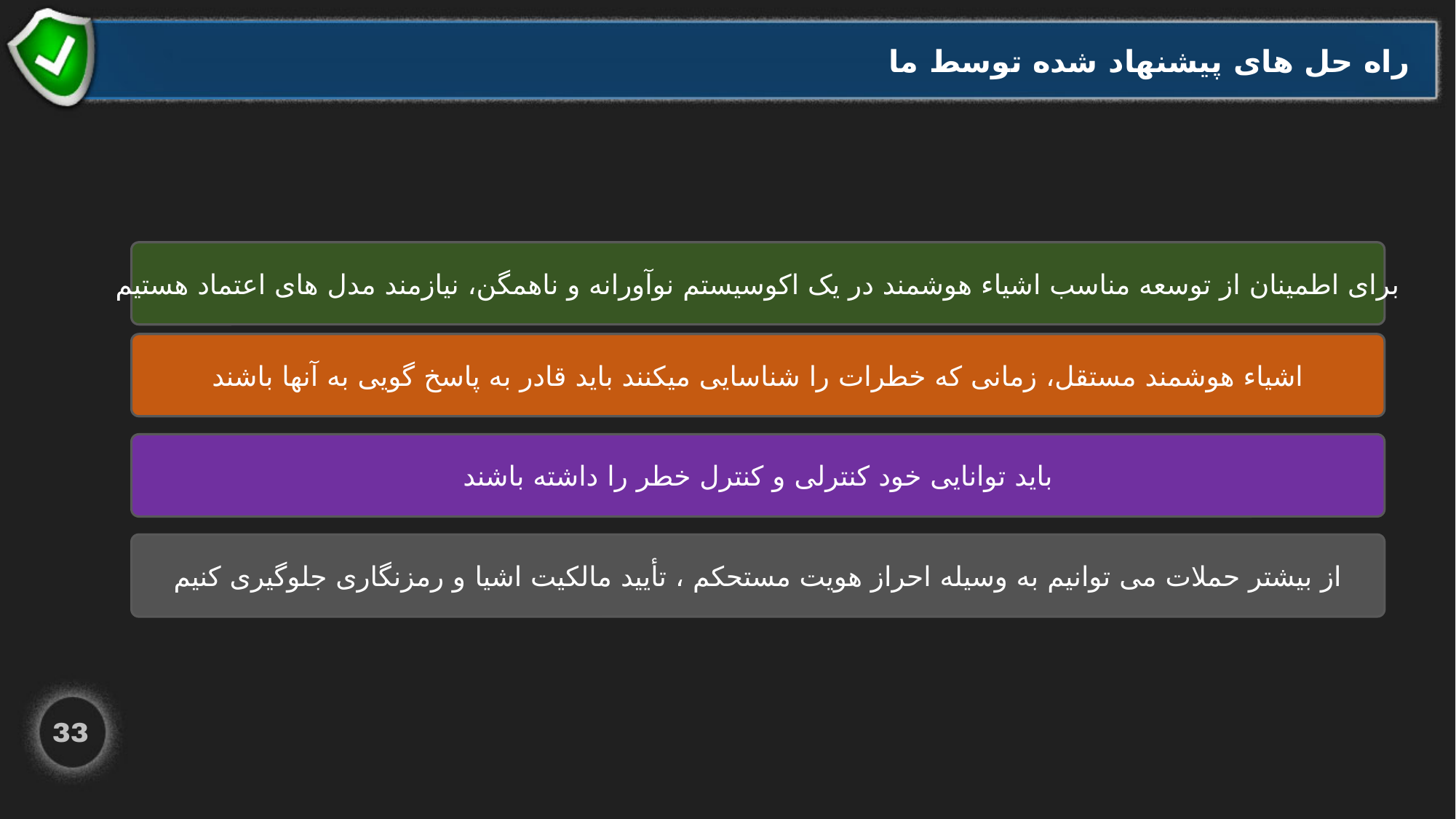

راه حل های پیشنهاد شده توسط ما
برای اطمینان از توسعه مناسب اشیاء هوشمند در یک اکوسیستم نوآورانه و ناهمگن، نیازمند مدل های اعتماد هستیم
اشیاء هوشمند مستقل، زمانی که خطرات را شناسایی میکنند باید قادر به پاسخ گویی به آنها باشند
باید توانایی خود کنترلی و کنترل خطر را داشته باشند
از بیشتر حملات می توانیم به وسیله احراز هویت مستحکم ، تأیید مالکیت اشیا و رمزنگاری جلوگیری کنیم
33